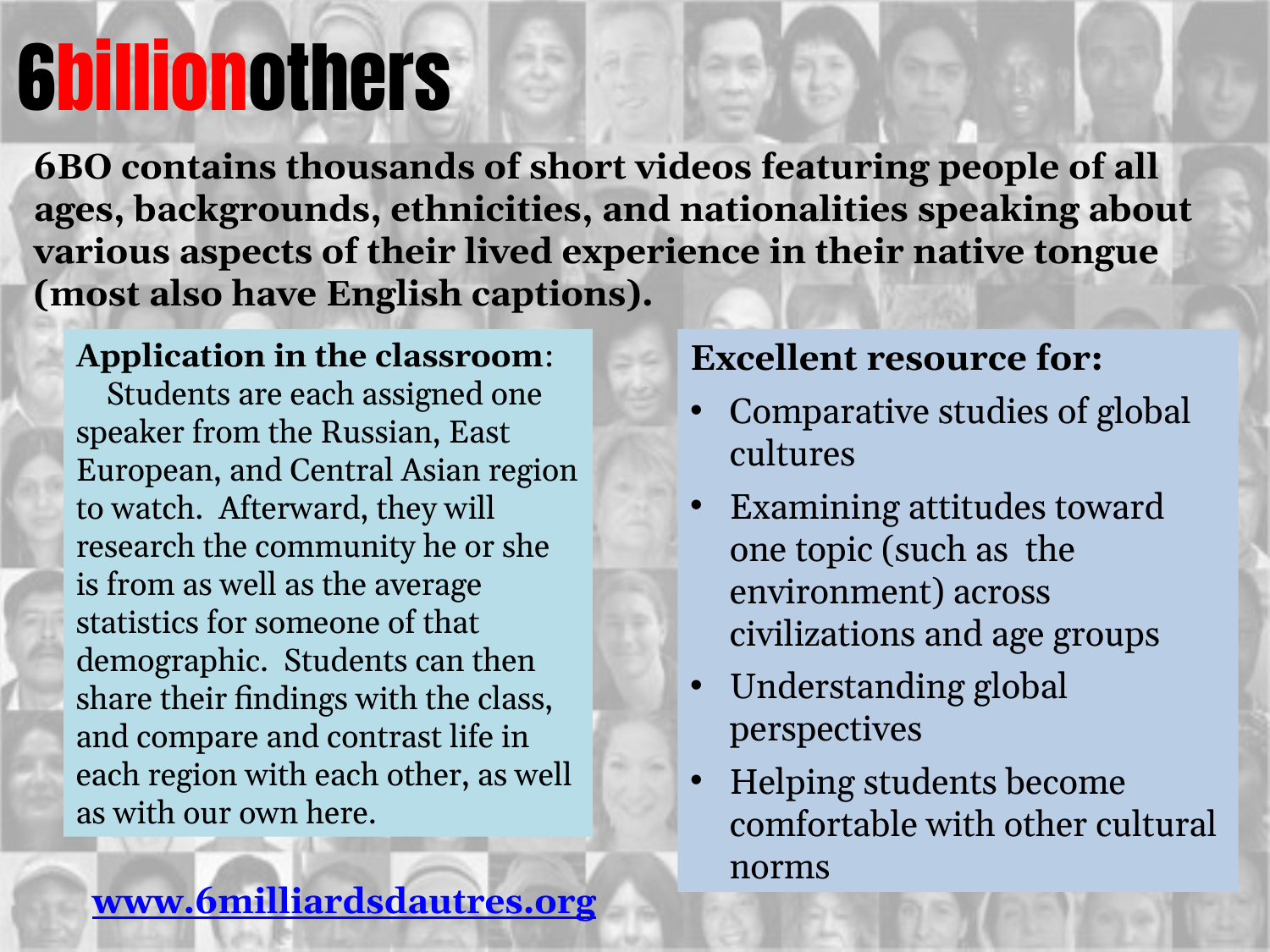

# 6billionothers
6BO contains thousands of short videos featuring people of all ages, backgrounds, ethnicities, and nationalities speaking about various aspects of their lived experience in their native tongue (most also have English captions).
Application in the classroom:
    Students are each assigned one speaker from the Russian, East European, and Central Asian region to watch.  Afterward, they will research the community he or she is from as well as the average statistics for someone of that demographic.  Students can then share their findings with the class, and compare and contrast life in each region with each other, as well as with our own here.
Excellent resource for:
Comparative studies of global cultures
Examining attitudes toward one topic (such as  the environment) across civilizations and age groups
Understanding global perspectives
Helping students become comfortable with other cultural norms
www.6milliardsdautres.org